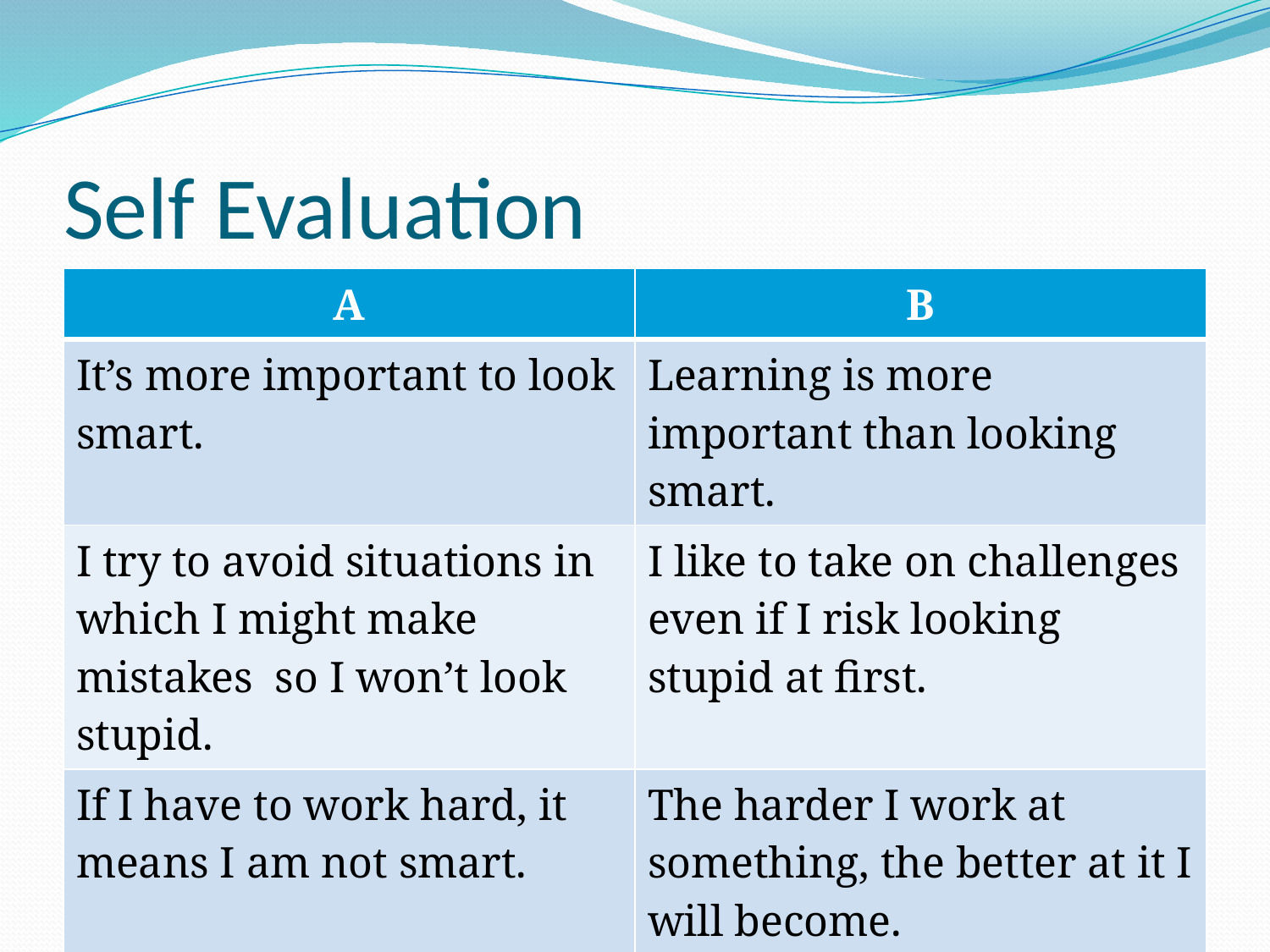

# Self Evaluation
| A | B |
| --- | --- |
| It’s more important to look smart. | Learning is more important than looking smart. |
| I try to avoid situations in which I might make mistakes so I won’t look stupid. | I like to take on challenges even if I risk looking stupid at first. |
| If I have to work hard, it means I am not smart. | The harder I work at something, the better at it I will become. |
| If I make mistakes, I don’t try to fix them. | It is important to admit my mistakes and correct them. |